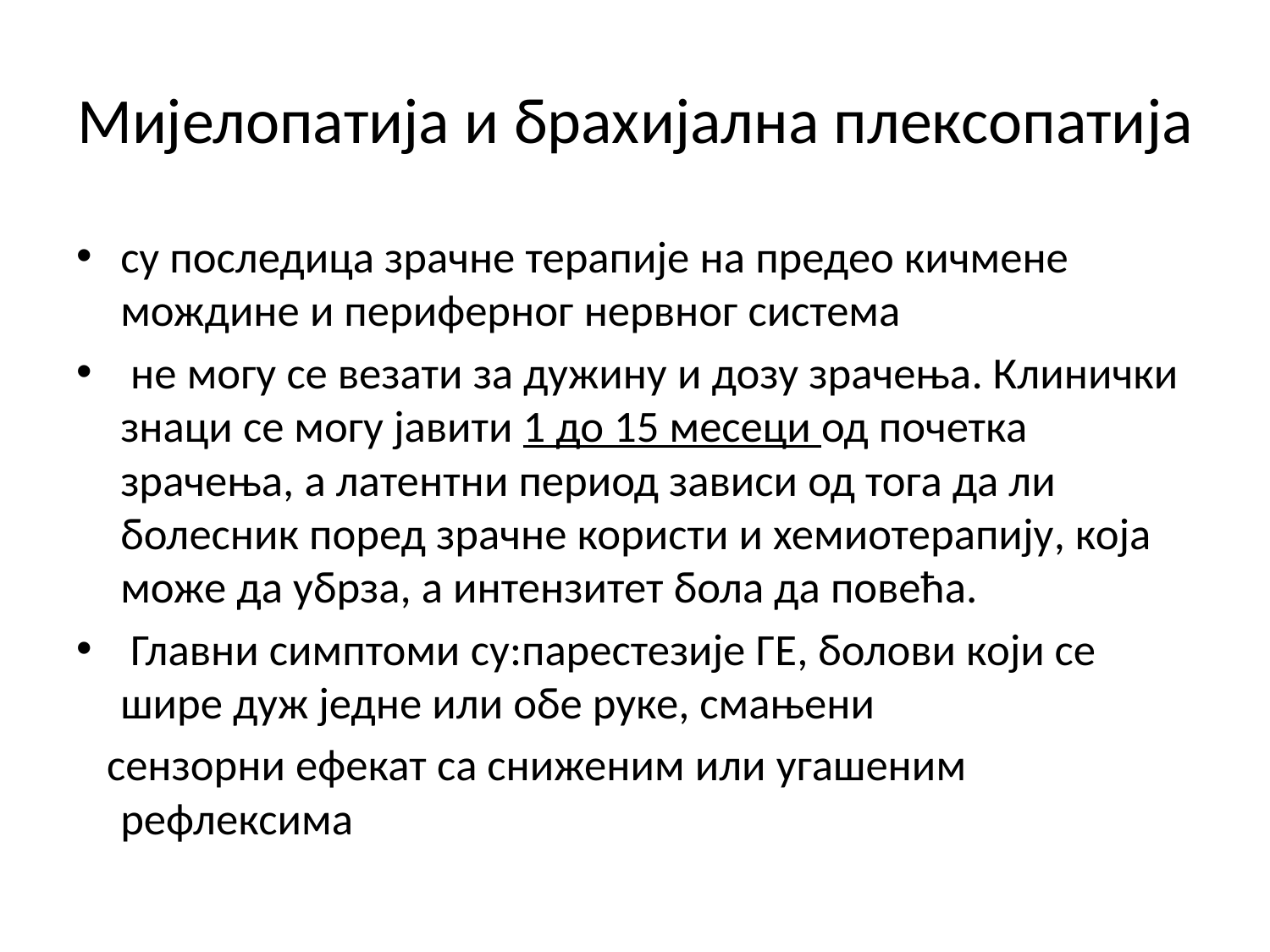

# Мијелопатија и брахијална плексопатија
су последица зрачне терапије на предео кичмене мождине и периферног нервног система
 не могу се везати за дужину и дозу зрачења. Клинички знаци се могу јавити 1 до 15 месеци од почетка зрачења, а латентни период зависи од тога да ли болесник поред зрачне користи и хемиотерапију, која може да убрза, а интензитет бола да повећа.
 Главни симптоми су:парестезије ГЕ, болови који се шире дуж једне или обе руке, смањени
   сензорни ефекат са сниженим или угашеним рефлексима